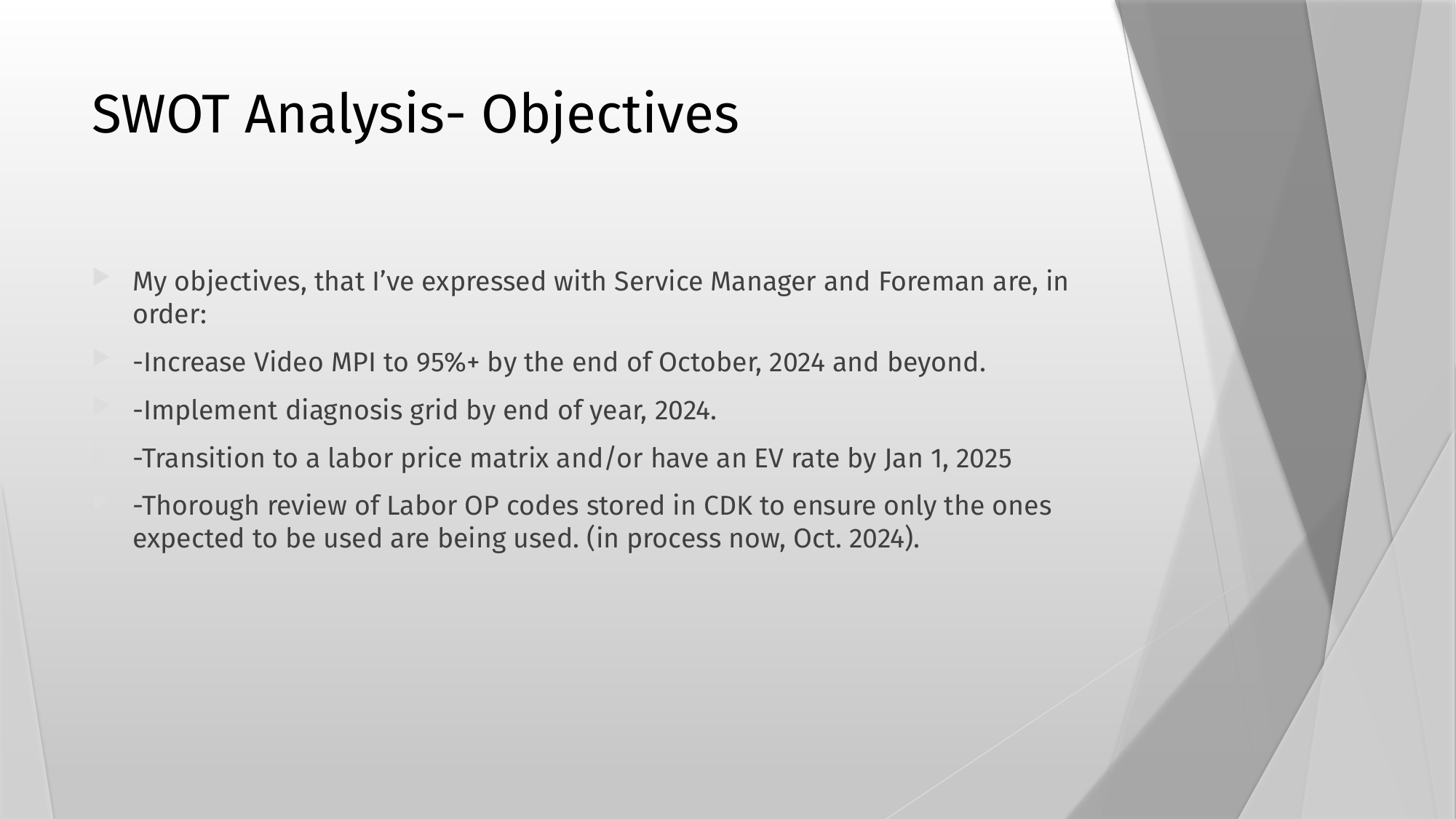

# SWOT Analysis- Objectives
My objectives, that I’ve expressed with Service Manager and Foreman are, in order:
-Increase Video MPI to 95%+ by the end of October, 2024 and beyond.
-Implement diagnosis grid by end of year, 2024.
-Transition to a labor price matrix and/or have an EV rate by Jan 1, 2025
-Thorough review of Labor OP codes stored in CDK to ensure only the ones expected to be used are being used. (in process now, Oct. 2024).